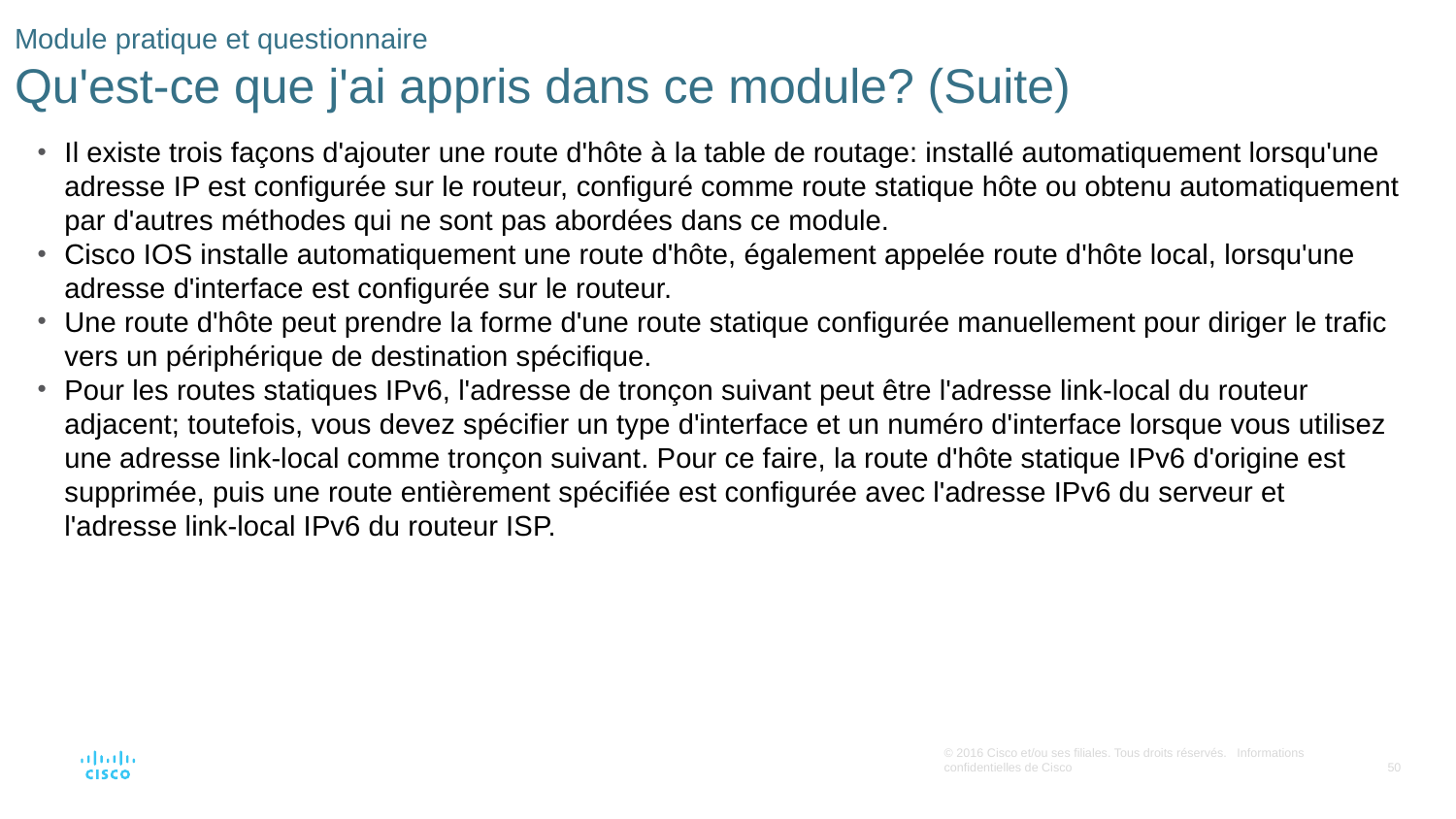

# Module pratique et questionnaire Qu'est-ce que j'ai appris dans ce module? (Suite)
Il existe trois façons d'ajouter une route d'hôte à la table de routage: installé automatiquement lorsqu'une adresse IP est configurée sur le routeur, configuré comme route statique hôte ou obtenu automatiquement par d'autres méthodes qui ne sont pas abordées dans ce module.
Cisco IOS installe automatiquement une route d'hôte, également appelée route d'hôte local, lorsqu'une adresse d'interface est configurée sur le routeur.
Une route d'hôte peut prendre la forme d'une route statique configurée manuellement pour diriger le trafic vers un périphérique de destination spécifique.
Pour les routes statiques IPv6, l'adresse de tronçon suivant peut être l'adresse link-local du routeur adjacent; toutefois, vous devez spécifier un type d'interface et un numéro d'interface lorsque vous utilisez une adresse link-local comme tronçon suivant. Pour ce faire, la route d'hôte statique IPv6 d'origine est supprimée, puis une route entièrement spécifiée est configurée avec l'adresse IPv6 du serveur et l'adresse link-local IPv6 du routeur ISP.